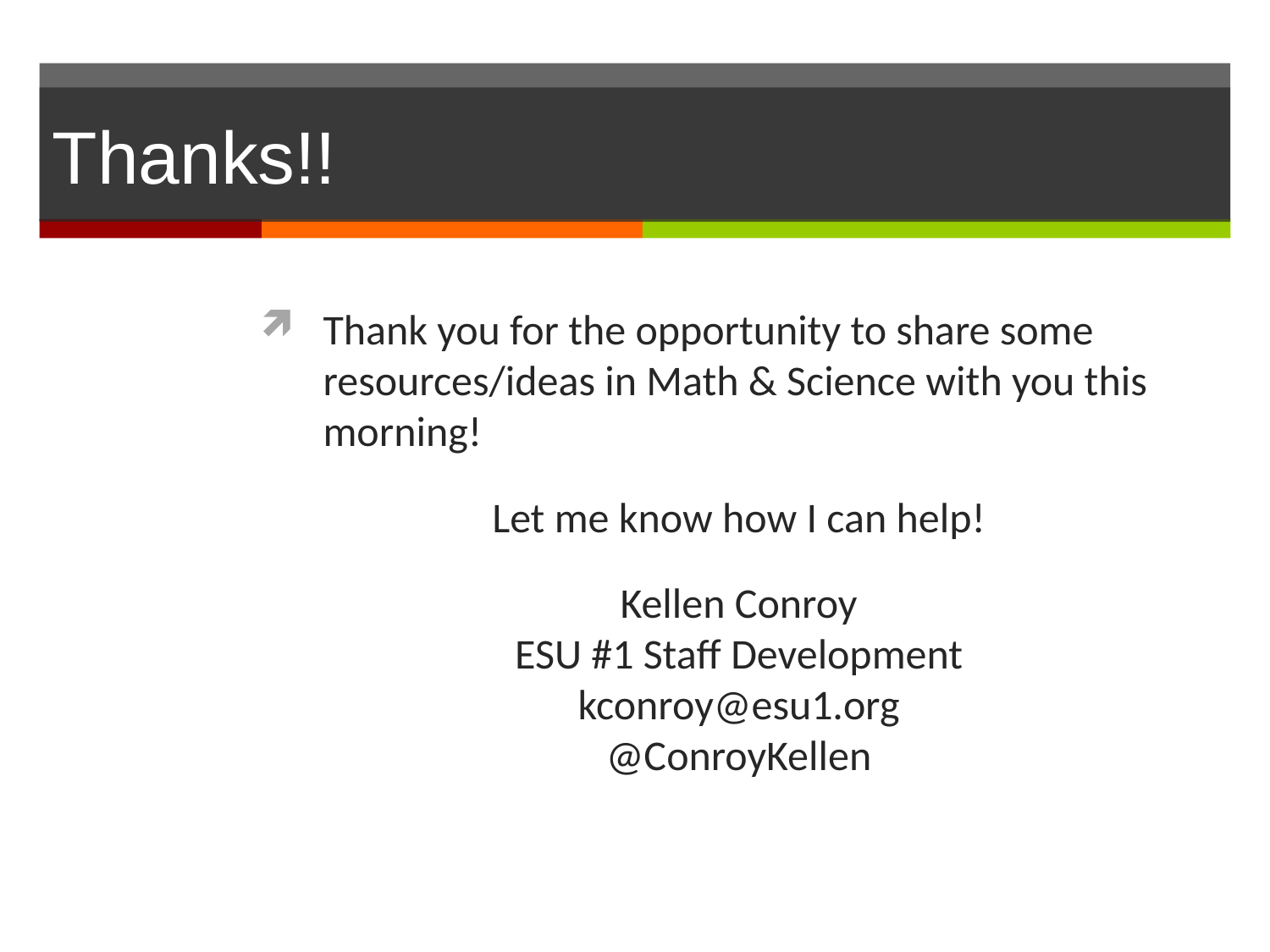

# Thanks!!
Thank you for the opportunity to share some resources/ideas in Math & Science with you this morning!
Let me know how I can help!
Kellen Conroy
ESU #1 Staff Development
kconroy@esu1.org
@ConroyKellen